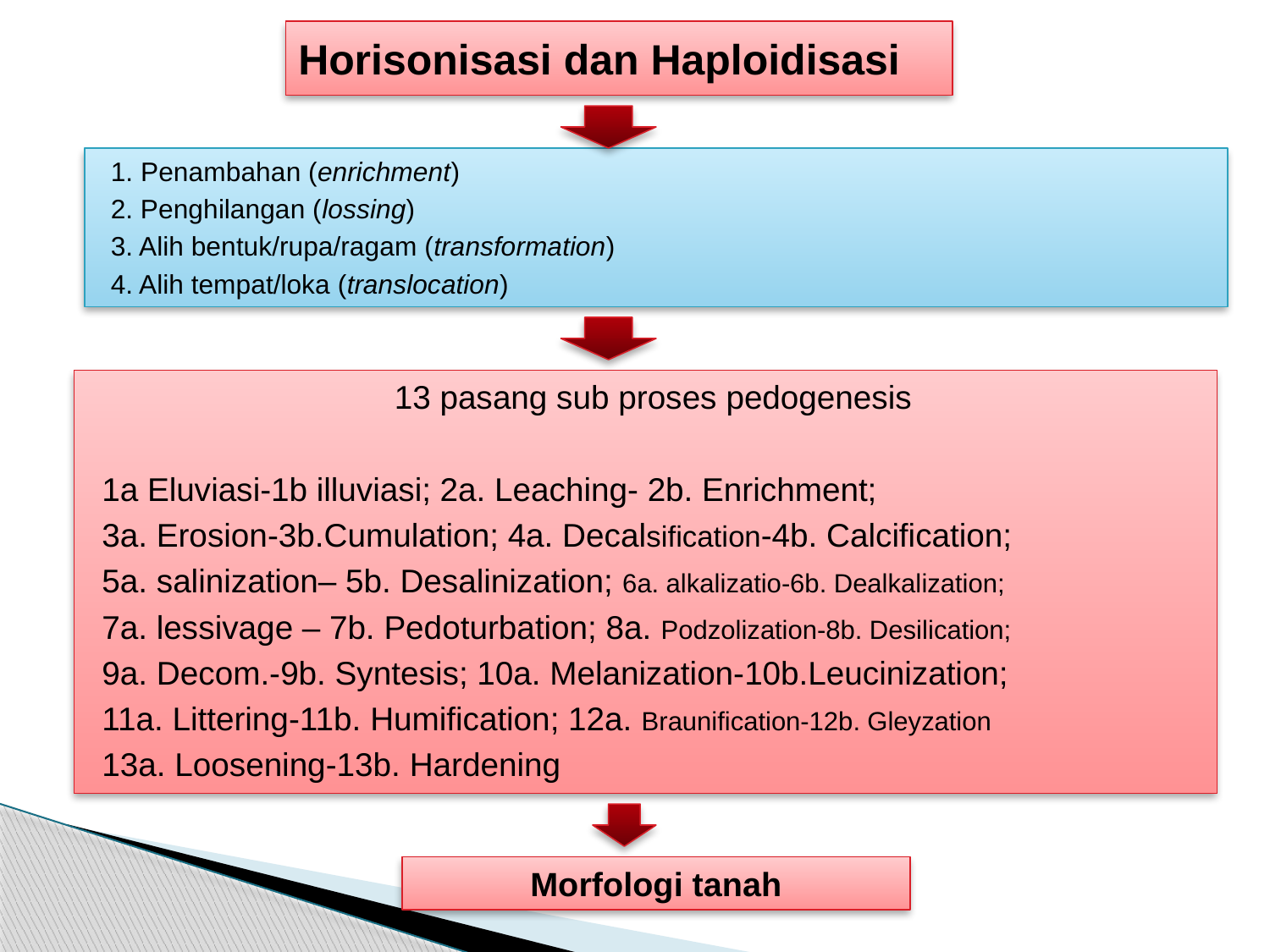

# Horisonisasi dan Haploidisasi

1. Penambahan (enrichment)
2. Penghilangan (lossing)
3. Alih bentuk/rupa/ragam (transformation)
4. Alih tempat/loka (translocation)

13 pasang sub proses pedogenesis

1a Eluviasi-1b illuviasi; 2a. Leaching- 2b. Enrichment;
3a. Erosion-3b.Cumulation; 4a. Decalsification-4b. Calcification;
5a. salinization– 5b. Desalinization; 6a. alkalizatio-6b. Dealkalization;
7a. lessivage – 7b. Pedoturbation; 8a. Podzolization-8b. Desilication;
9a. Decom.-9b. Syntesis; 10a. Melanization-10b.Leucinization;
11a. Littering-11b. Humification; 12a. Braunification-12b. Gleyzation
13a. Loosening-13b. Hardening

Morfologi tanah